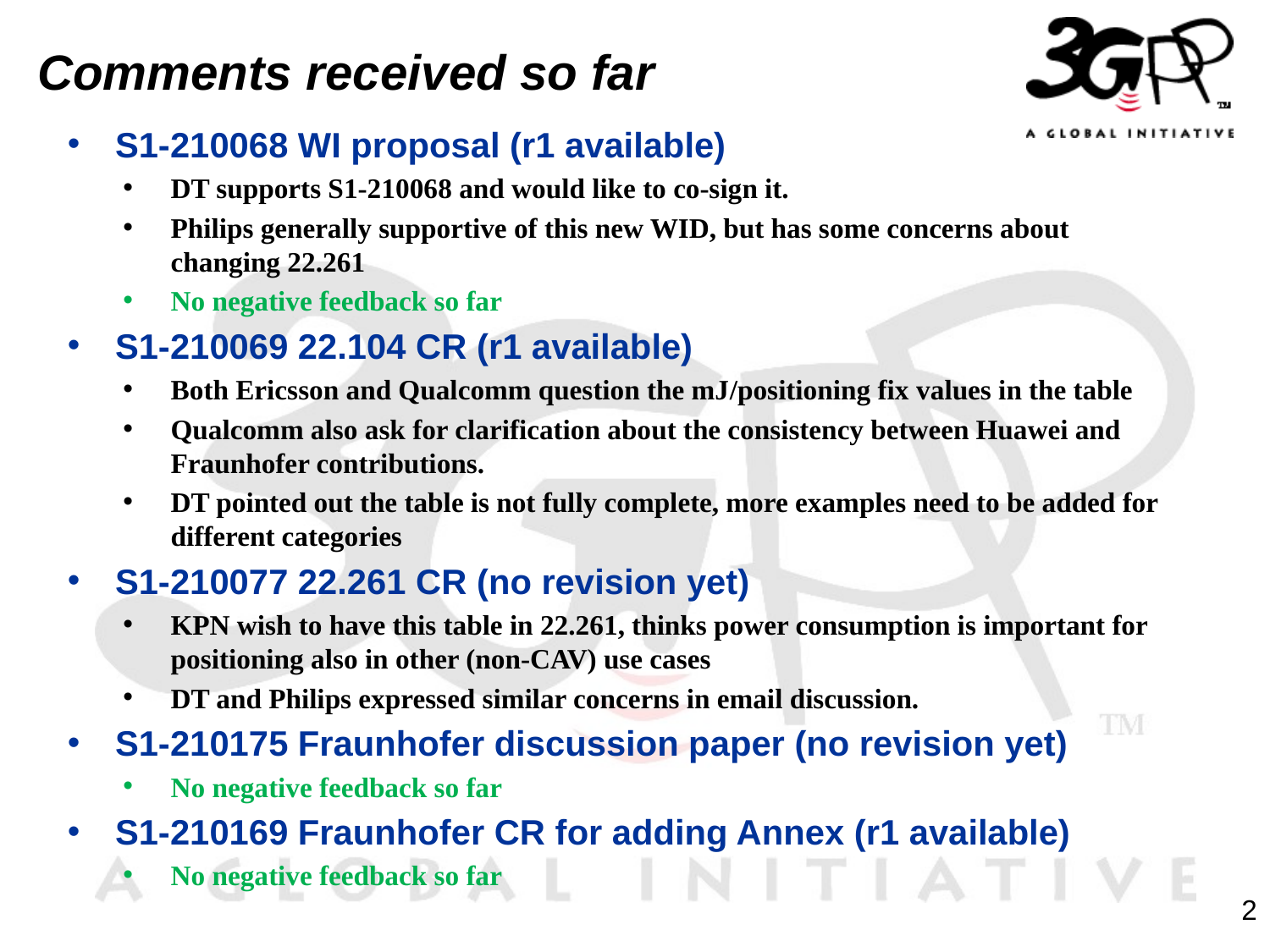

# Comments received so far
S1-210068 WI proposal (r1 available)
DT supports S1-210068 and would like to co-sign it.
Philips generally supportive of this new WID, but has some concerns about changing 22.261
No negative feedback so far
S1-210069 22.104 CR (r1 available)
Both Ericsson and Qualcomm question the mJ/positioning fix values in the table
Qualcomm also ask for clarification about the consistency between Huawei and Fraunhofer contributions.
DT pointed out the table is not fully complete, more examples need to be added for different categories
S1-210077 22.261 CR (no revision yet)
KPN wish to have this table in 22.261, thinks power consumption is important for positioning also in other (non-CAV) use cases
DT and Philips expressed similar concerns in email discussion.
S1-210175 Fraunhofer discussion paper (no revision yet)
No negative feedback so far
S1-210169 Fraunhofer CR for adding Annex (r1 available)
No negative feedback so far

2